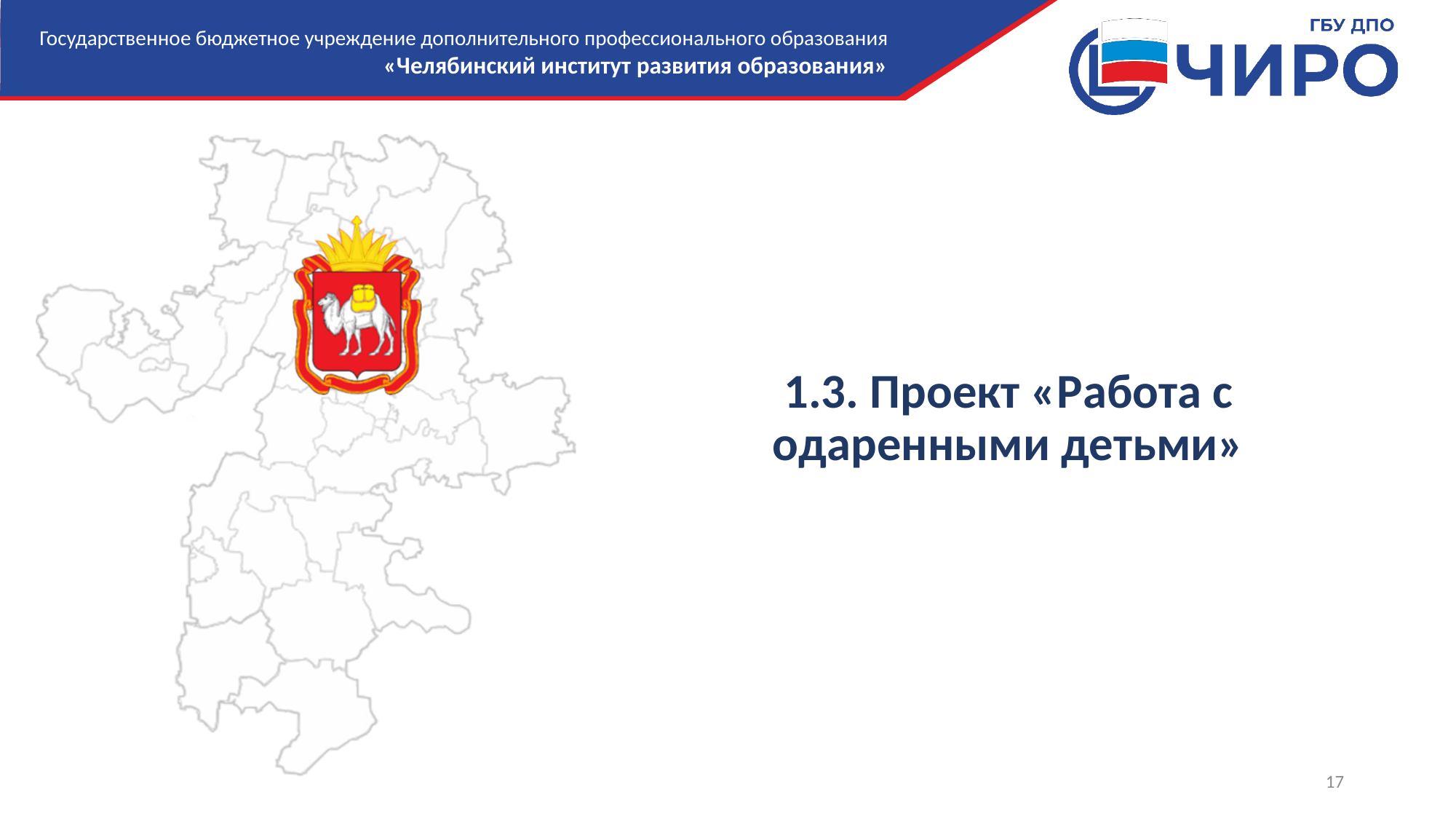

1.3. Проект «Работа с одаренными детьми»
17